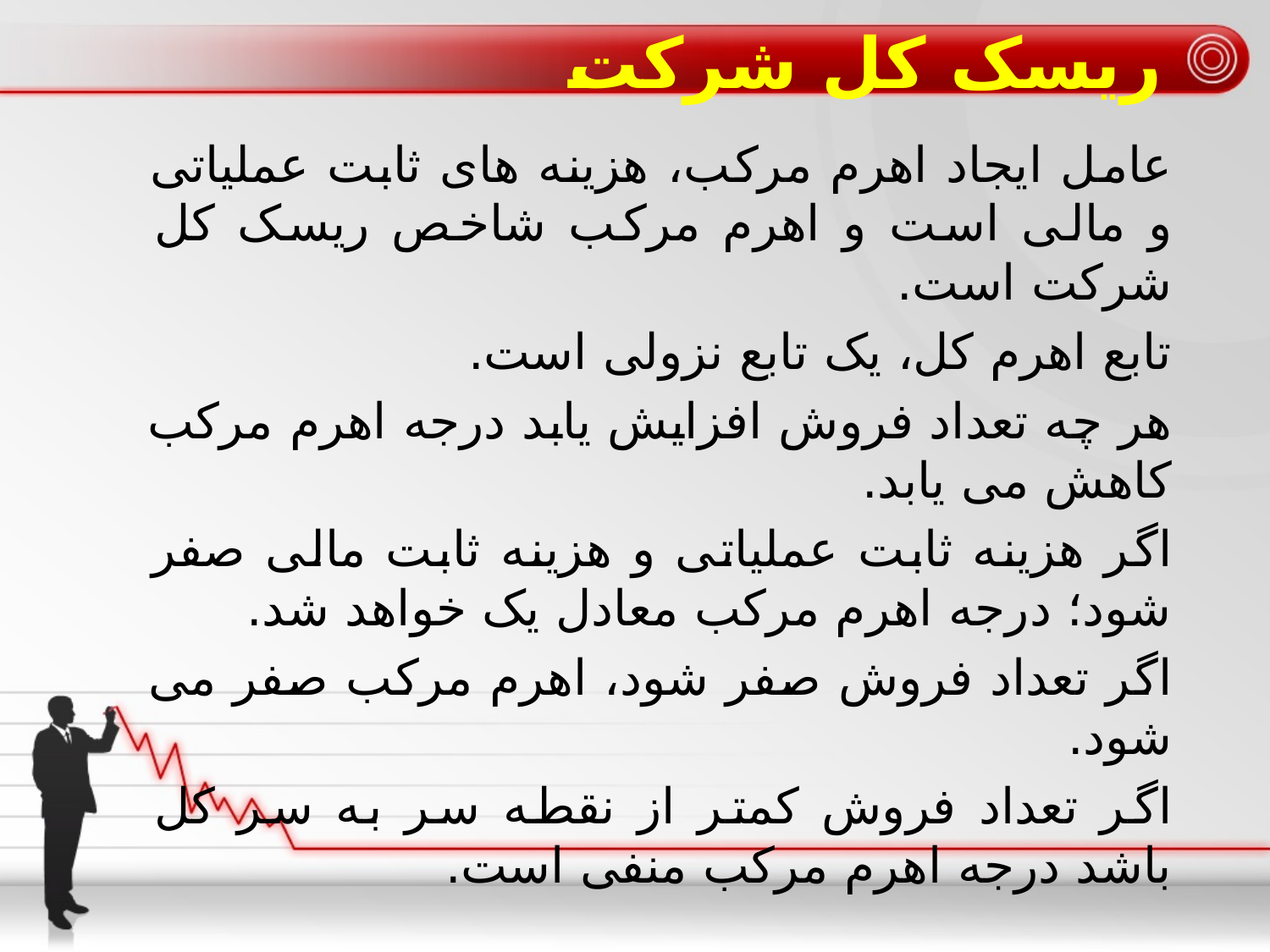

# ریسک کل شرکت
عامل ایجاد اهرم مرکب، هزینه های ثابت عملیاتی و مالی است و اهرم مرکب شاخص ریسک کل شرکت است.
تابع اهرم کل، یک تابع نزولی است.
هر چه تعداد فروش افزایش یابد درجه اهرم مرکب کاهش می یابد.
اگر هزینه ثابت عملیاتی و هزینه ثابت مالی صفر شود؛ درجه اهرم مرکب معادل یک خواهد شد.
اگر تعداد فروش صفر شود، اهرم مرکب صفر می شود.
اگر تعداد فروش کمتر از نقطه سر به سر کل باشد درجه اهرم مرکب منفی است.